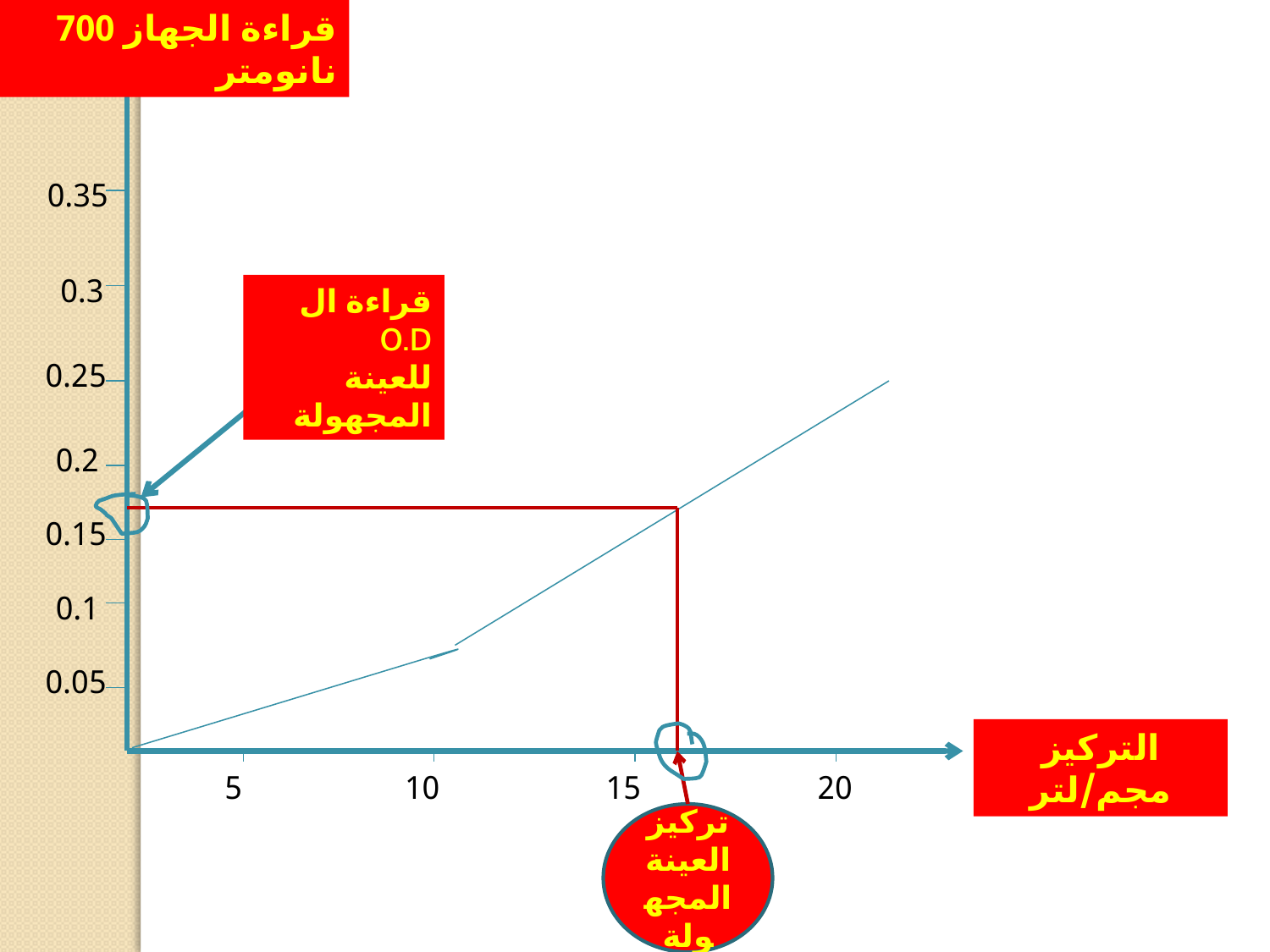

قراءة الجهاز 700 نانومتر
0.35
0.3
قراءة ال  O.D
للعينة المجهولة
0.25
0.2

0.15
0.1

0.05
التركيز مجم/لتر

5
10
15
20
تركيز العينة المجهولة